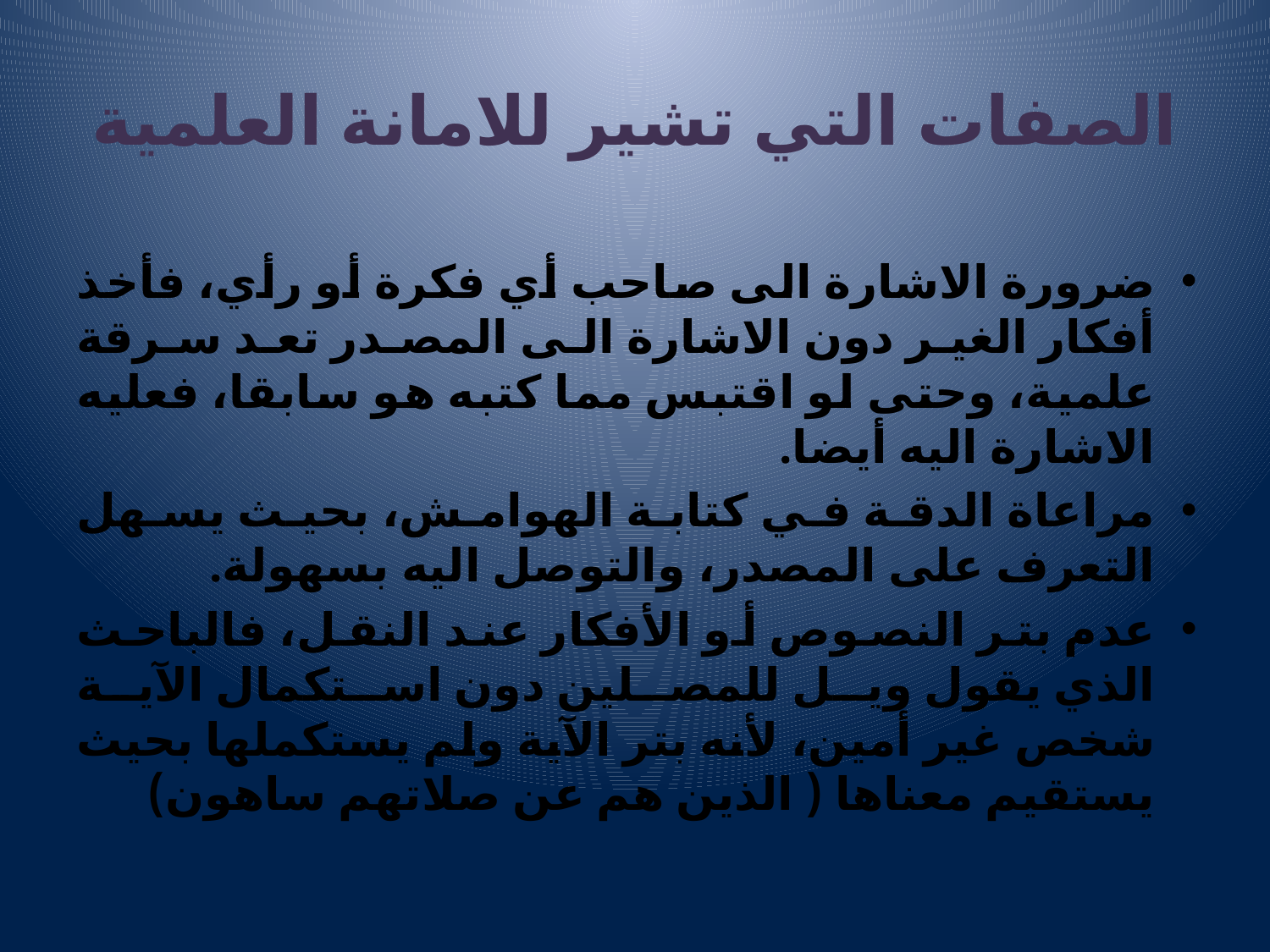

# الصفات التي تشير للامانة العلمية
ضرورة الاشارة الى صاحب أي فكرة أو رأي، فأخذ أفكار الغير دون الاشارة الى المصدر تعد سرقة علمية، وحتى لو اقتبس مما كتبه هو سابقا، فعليه الاشارة اليه أيضا.
مراعاة الدقة في كتابة الهوامش، بحيث يسهل التعرف على المصدر، والتوصل اليه بسهولة.
عدم بتر النصوص أو الأفكار عند النقل، فالباحث الذي يقول ويل للمصلين دون استكمال الآية شخص غير أمين، لأنه بتر الآية ولم يستكملها بحيث يستقيم معناها ( الذين هم عن صلاتهم ساهون)